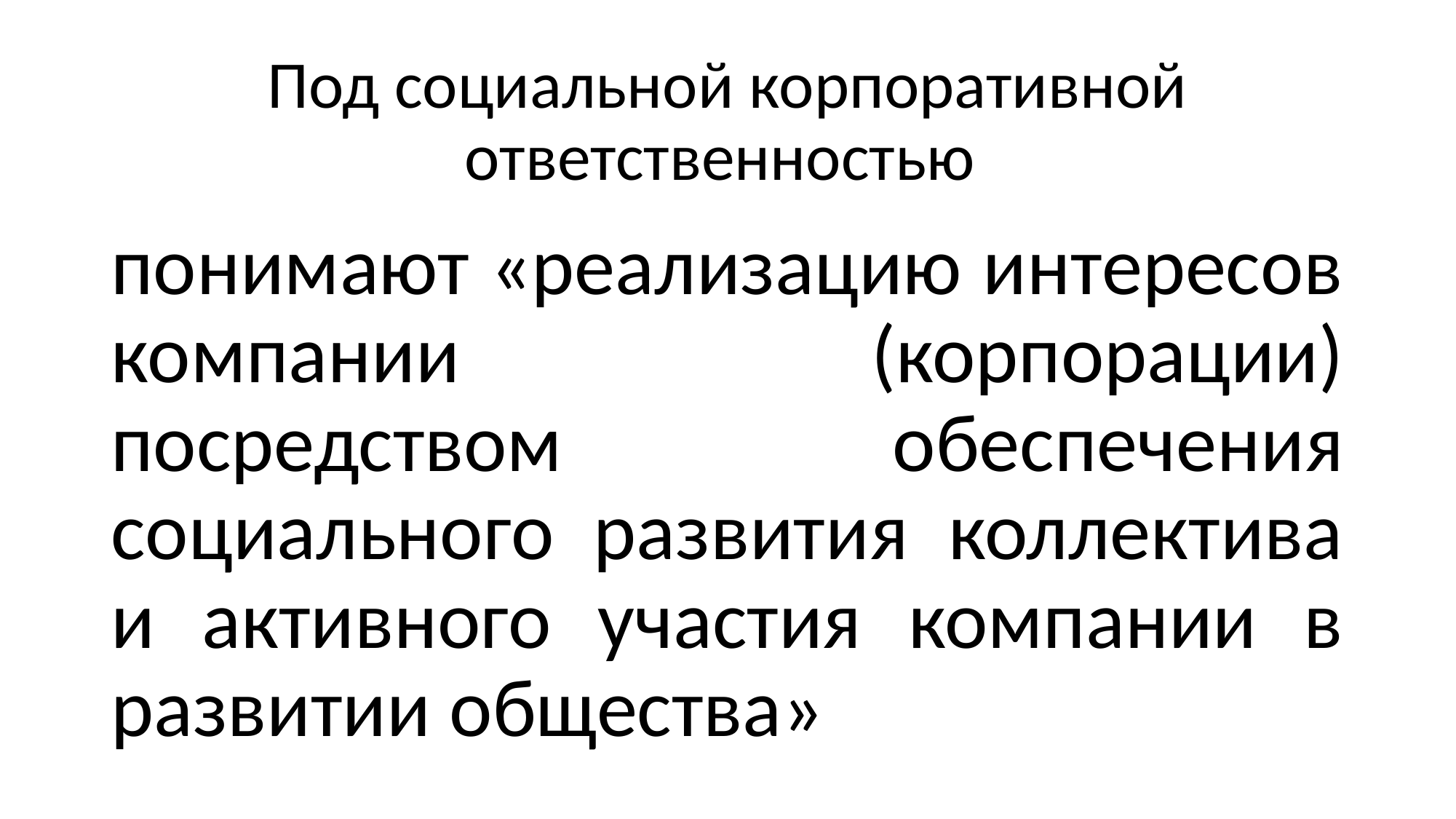

# Под социальной корпоративной ответственностью
понимают «реализацию интересов компании (корпорации) посредством обеспечения социального развития коллектива и активного участия компании в развитии общества»